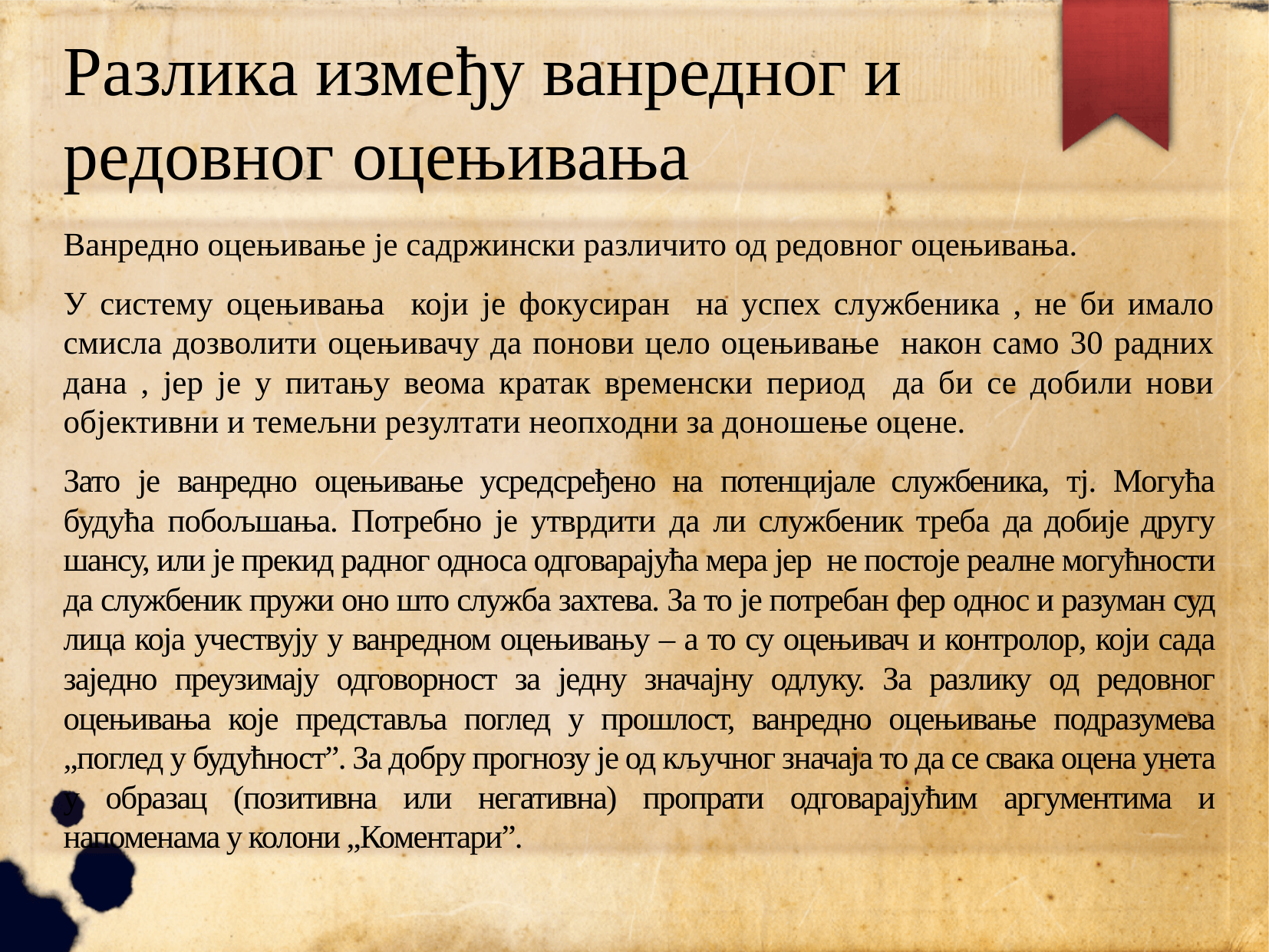

# Разлика између ванредног и редовног оцењивања
Ванредно оцењивање је садржински различито од редовног оцењивања.
У систему оцењивања  који је фокусиран  на успех службеника , не би имало смисла дозволити оцењивачу да понови цело оцењивање  након само 30 радних дана , јер је у питању веома кратак временски период  да би се добили нови објективни и темељни резултати неопходни за доношење оцене.
Зато је ванредно оцењивање усредсређено на потенцијале службеника, тј. Могућа будућа побољшања. Потребно је утврдити да ли службеник треба да добије другу шансу, или је прекид радног односа одговарајућа мера јер  не постоје реалне могућности да службеник пружи оно што служба захтева. За то је потребан фер однос и разуман суд лица која учествују у ванредном оцењивању – а то су оцењивач и контролор, који сада заједно преузимају одговорност за једну значајну одлуку. За разлику од редовног оцењивања које представља поглед у прошлост, ванредно оцењивање подразумева „поглед у будућност”. За добру прогнозу је од кључног значаја то да се свака оцена унета у образац (позитивна или негативна) пропрати одговарајућим аргументима и напоменама у колони „Коментари”.